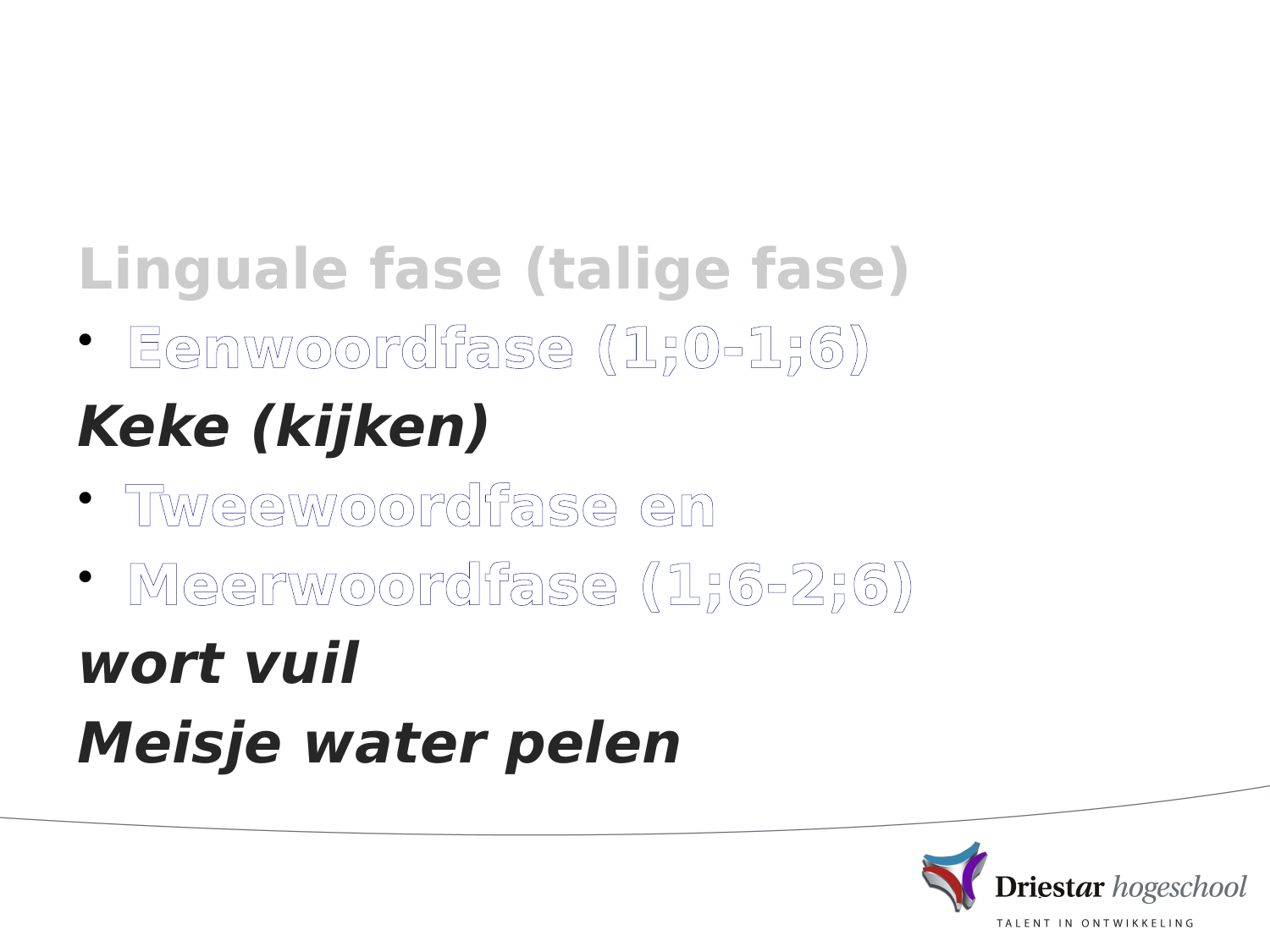

#
Linguale fase (talige fase)
Eenwoordfase (1;0-1;6)
Keke (kijken)
Tweewoordfase en
Meerwoordfase (1;6-2;6)
wort vuil
Meisje water pelen